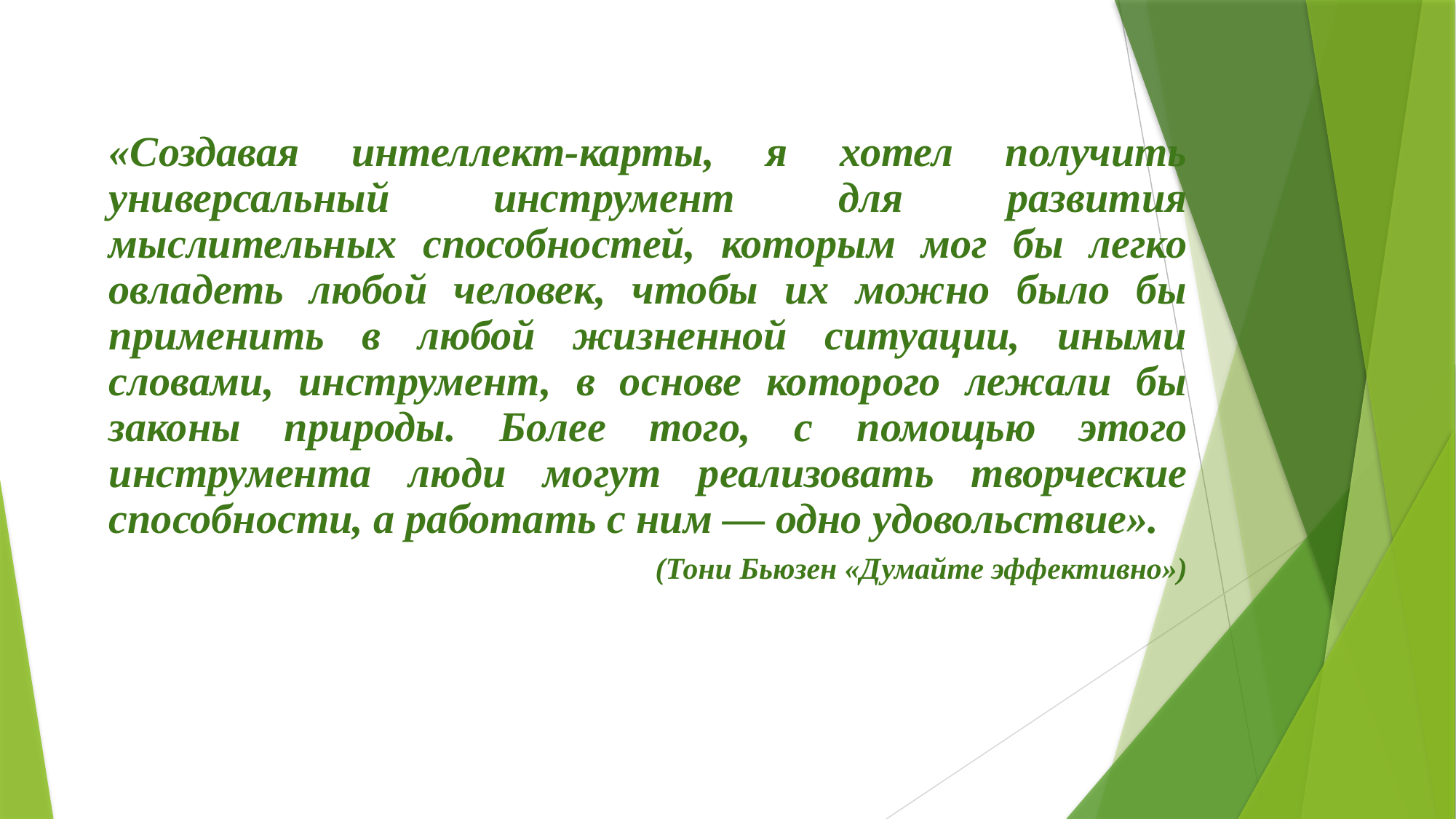

«Создавая интеллект-карты, я хотел получить универсальный инструмент для развития мыслительных способностей, которым мог бы легко овладеть любой человек, чтобы их можно было бы применить в любой жизненной ситуации, иными словами, инструмент, в основе которого лежали бы законы природы. Более того, с помощью этого инструмента люди могут реализовать творческие способности, а работать с ним — одно удовольствие».
	(Тони Бьюзен «Думайте эффективно»)